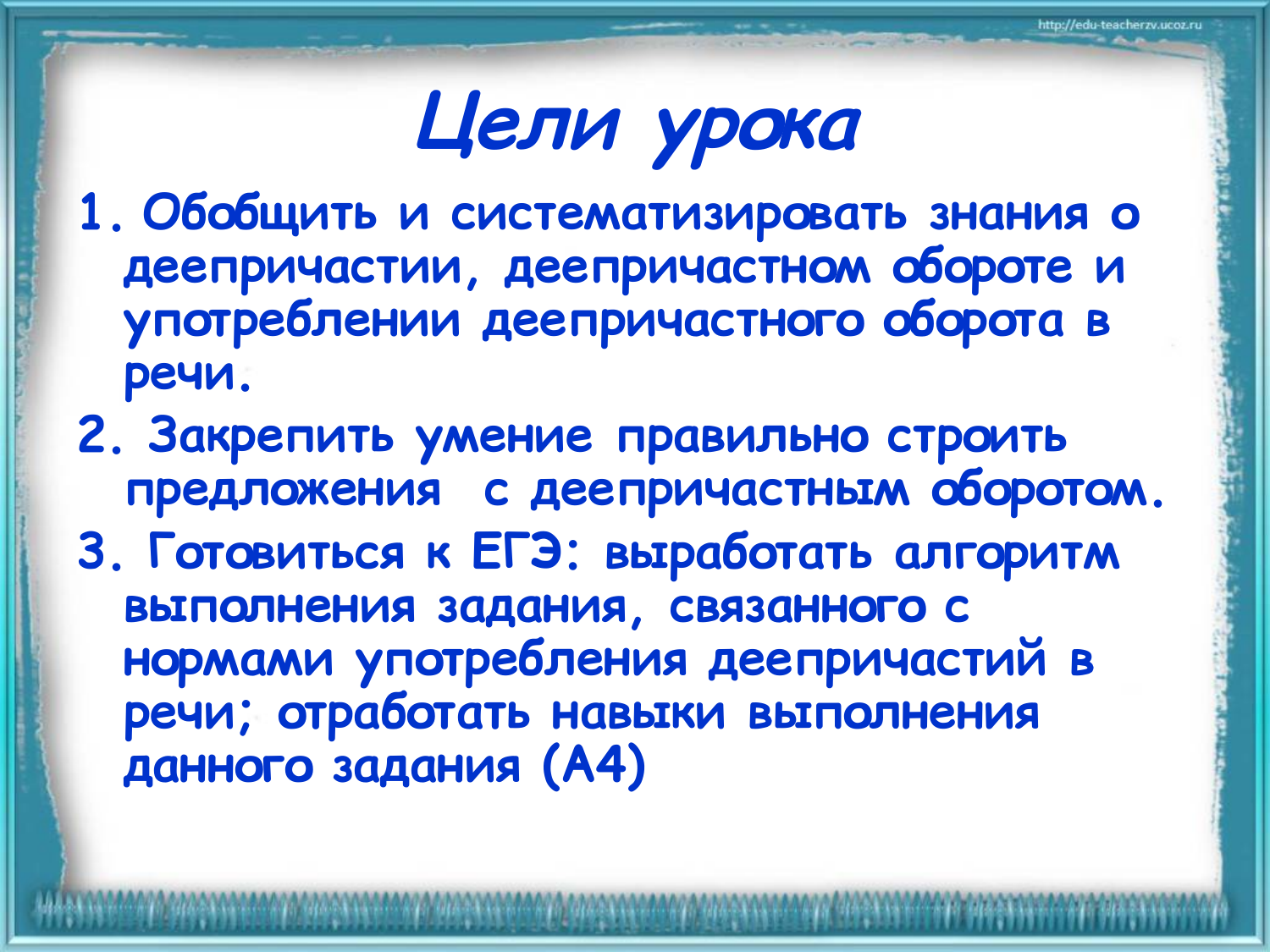

# Цели урока
1. Обобщить и систематизировать знания о деепричастии, деепричастном обороте и употреблении деепричастного оборота в речи.
2. Закрепить умение правильно строить предложения  с деепричастным оборотом.
3. Готовиться к ЕГЭ: выработать алгоритм выполнения задания, связанного с нормами употребления деепричастий в речи; отработать навыки выполнения данного задания (А4)